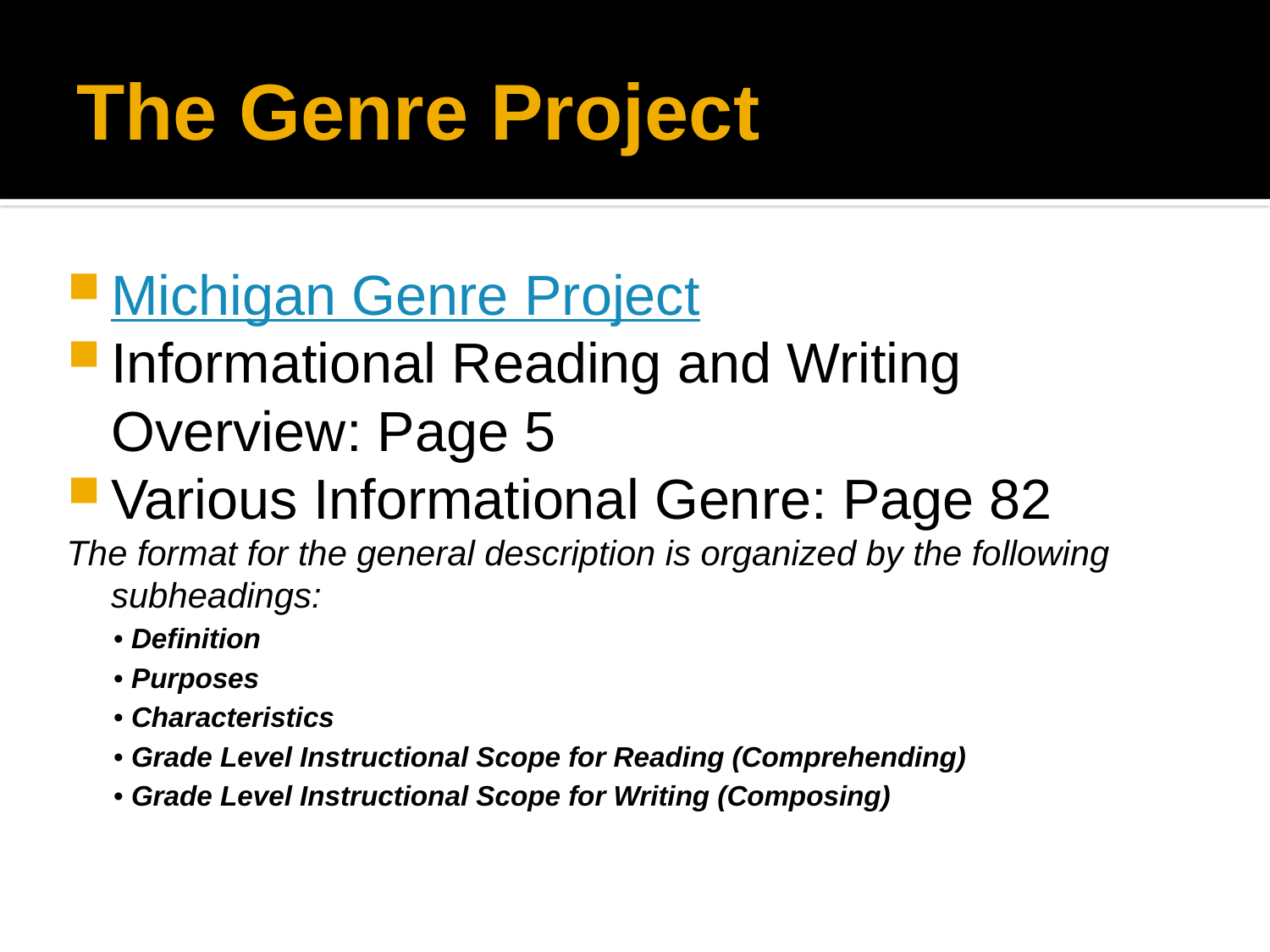

# The Genre Project
Michigan Genre Project
Informational Reading and Writing Overview: Page 5
Various Informational Genre: Page 82
The format for the general description is organized by the following subheadings:
• Definition
• Purposes
• Characteristics
• Grade Level Instructional Scope for Reading (Comprehending)
• Grade Level Instructional Scope for Writing (Composing)